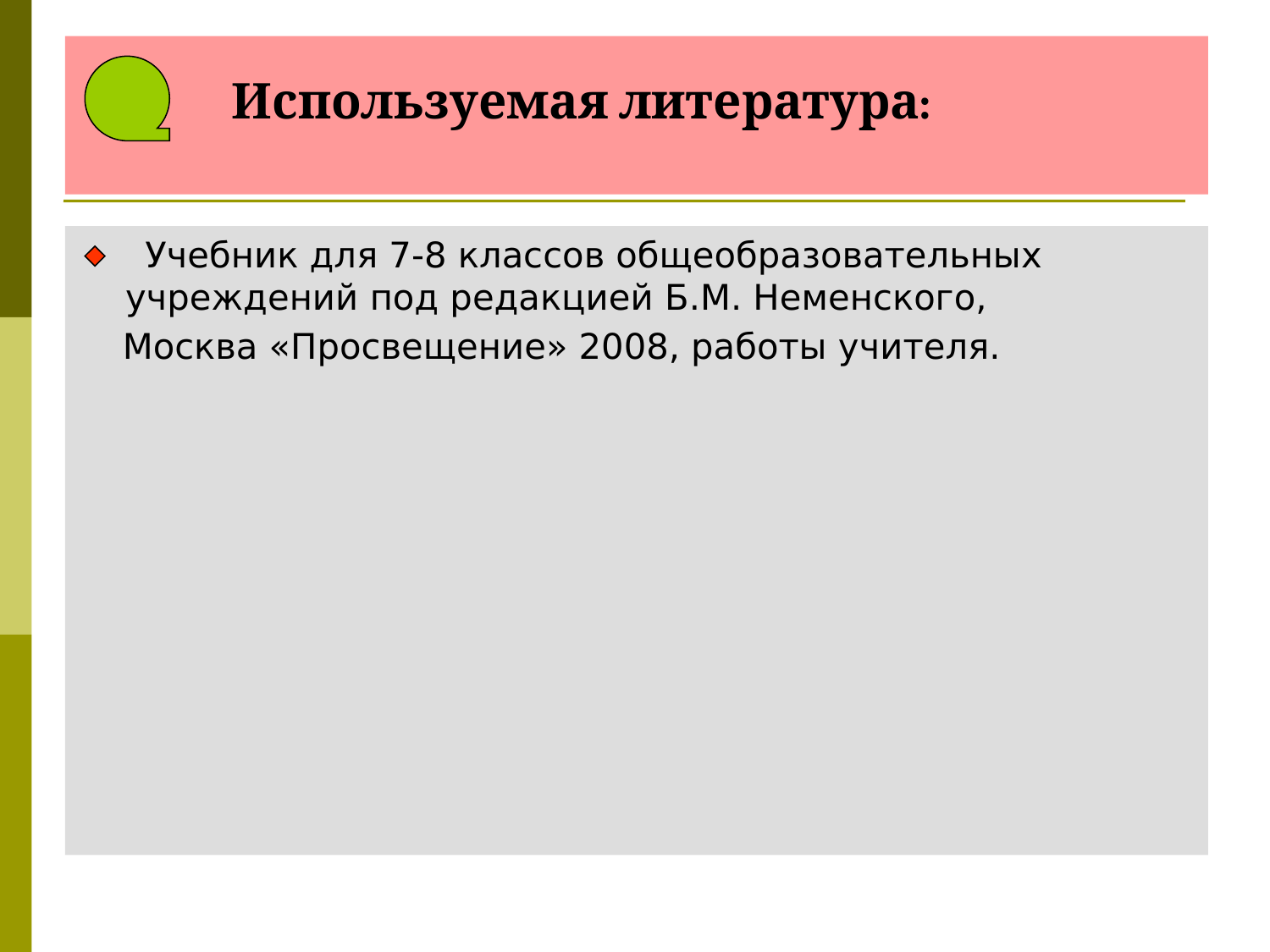

# Используемая литература:

      Учебник для 7-8 классов общеобразовательных учреждений под редакцией Б.М. Неменского,
    Москва «Просвещение» 2008, работы учителя.